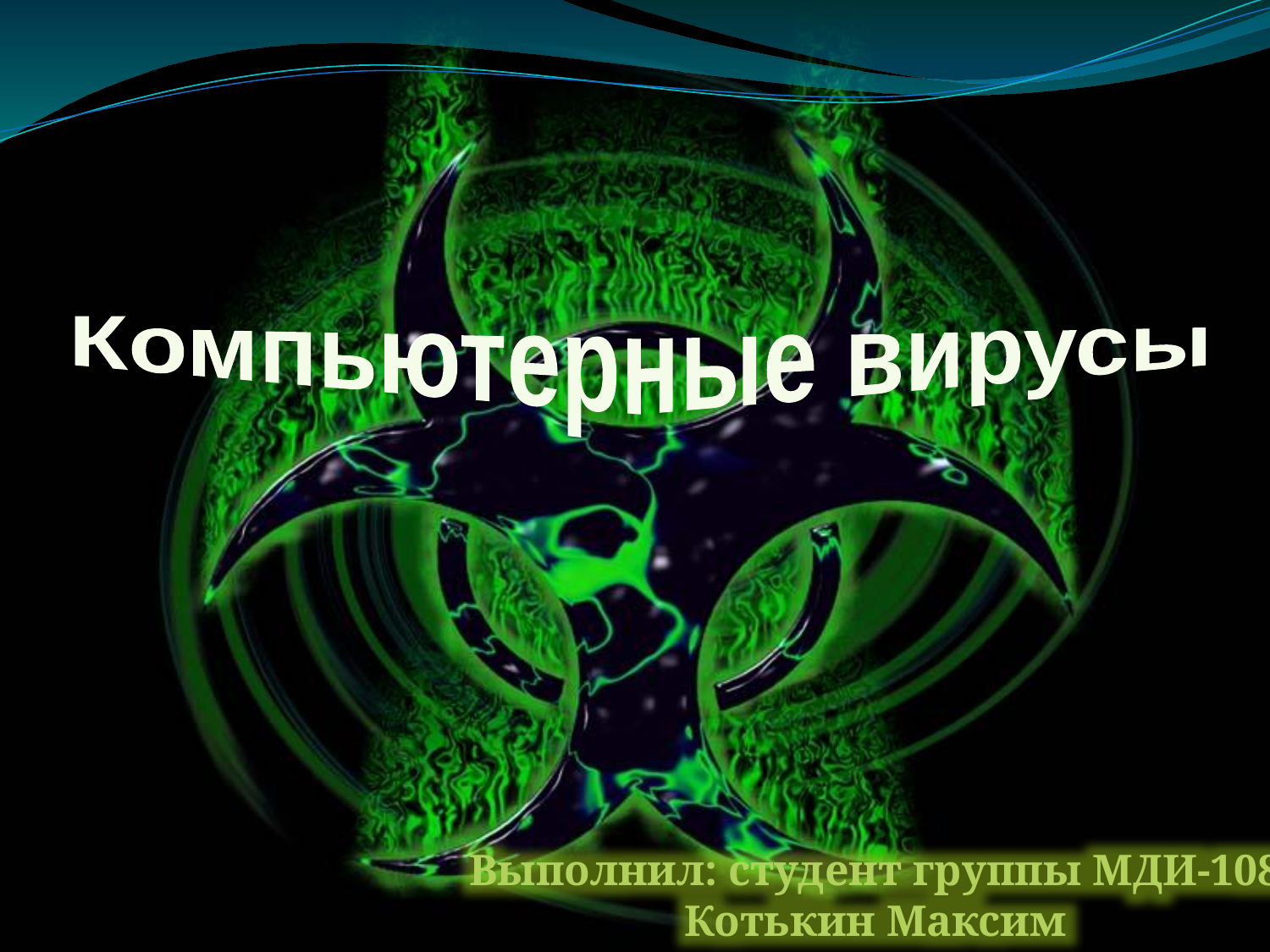

Компьютерные вирусы
Выполнил: студент группы МДИ-108
Котькин Максим